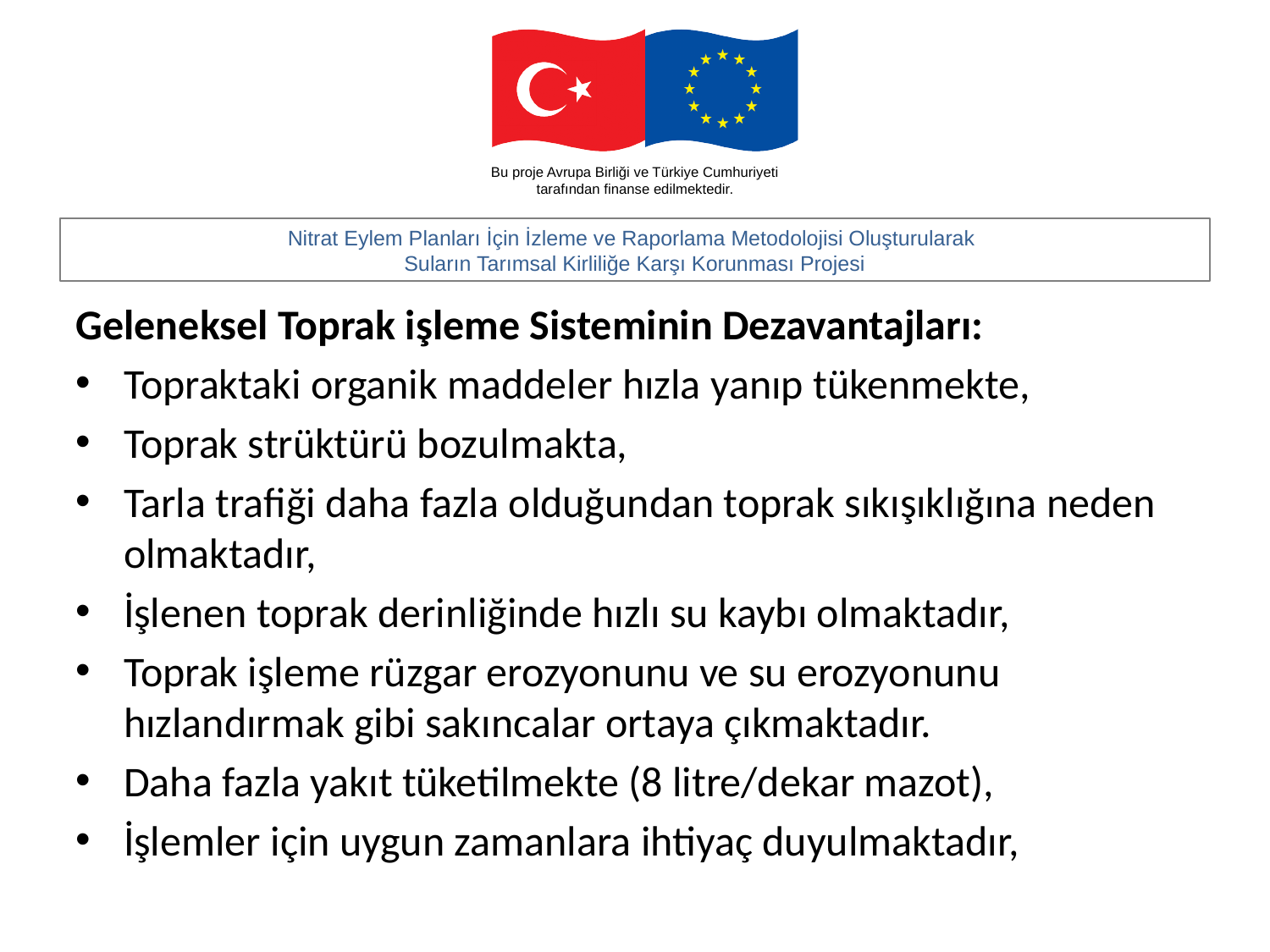

#
Geleneksel Toprak işleme Sisteminin Dezavantajları:
Topraktaki organik maddeler hızla yanıp tükenmekte,
Toprak strüktürü bozulmakta,
Tarla trafiği daha fazla olduğundan toprak sıkışıklığına neden olmaktadır,
İşlenen toprak derinliğinde hızlı su kaybı olmaktadır,
Toprak işleme rüzgar erozyonunu ve su erozyonunu hızlandırmak gibi sakıncalar ortaya çıkmaktadır.
Daha fazla yakıt tüketilmekte (8 litre/dekar mazot),
İşlemler için uygun zamanlara ihtiyaç duyulmaktadır,